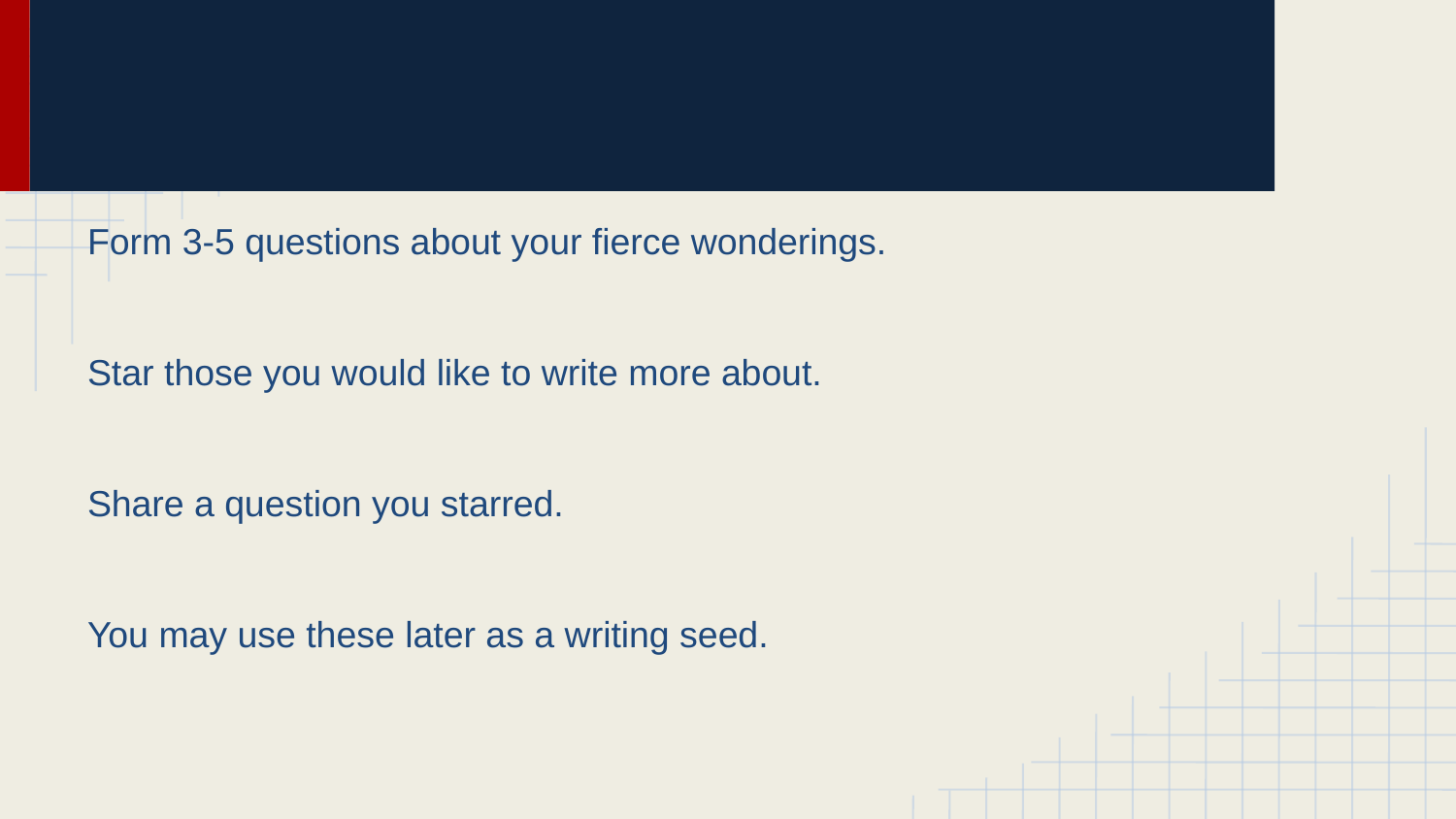

#
Form 3-5 questions about your fierce wonderings.

Star those you would like to write more about.

Share a question you starred.

You may use these later as a writing seed.